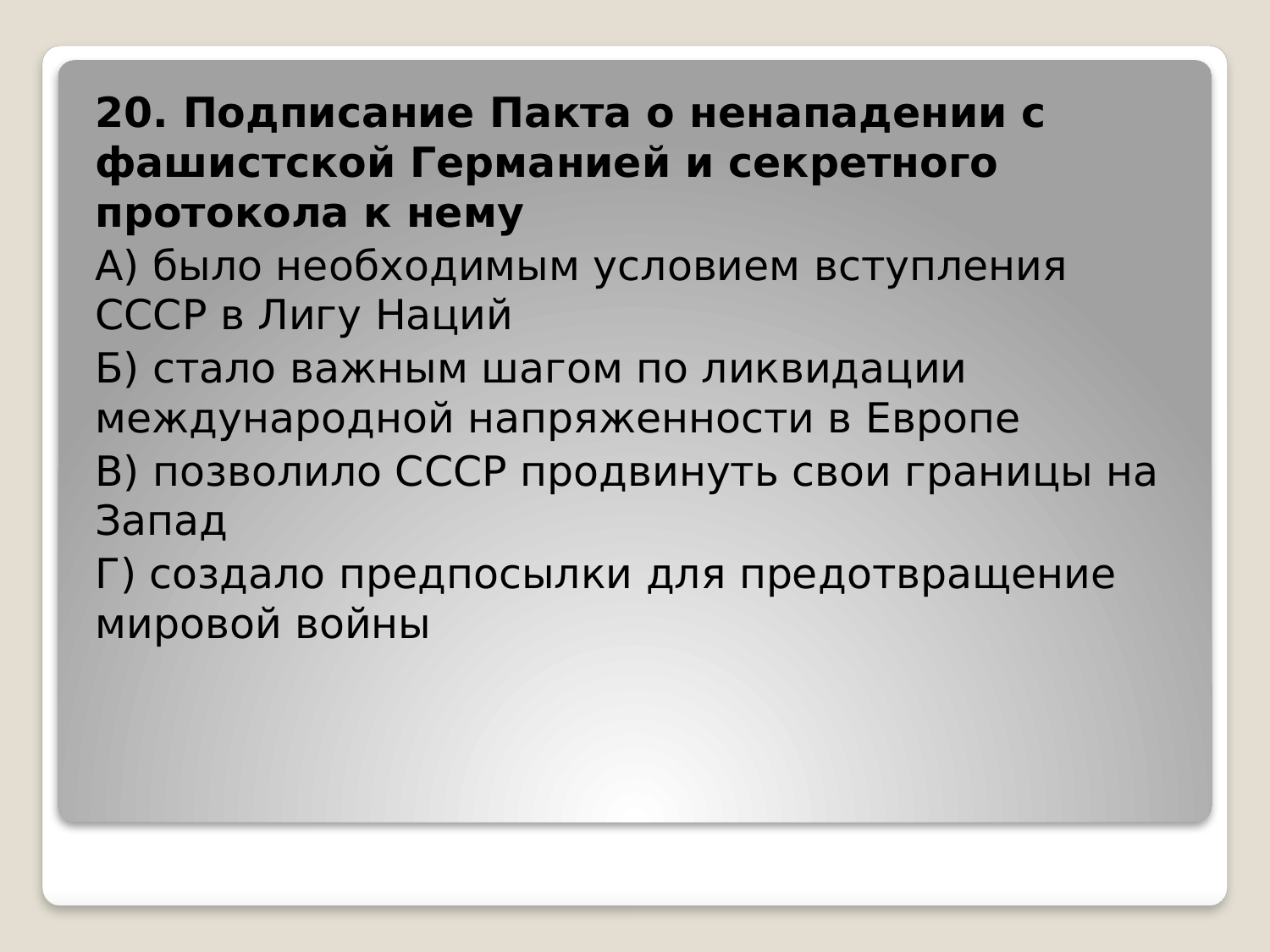

20. Подписание Пакта о ненападении с фашистской Германией и секретного протокола к нему
А) было необходимым условием вступления СССР в Лигу Наций
Б) стало важным шагом по ликвидации международной напряженности в Европе
В) позволило СССР продвинуть свои границы на Запад
Г) создало предпосылки для предотвращение мировой войны

#